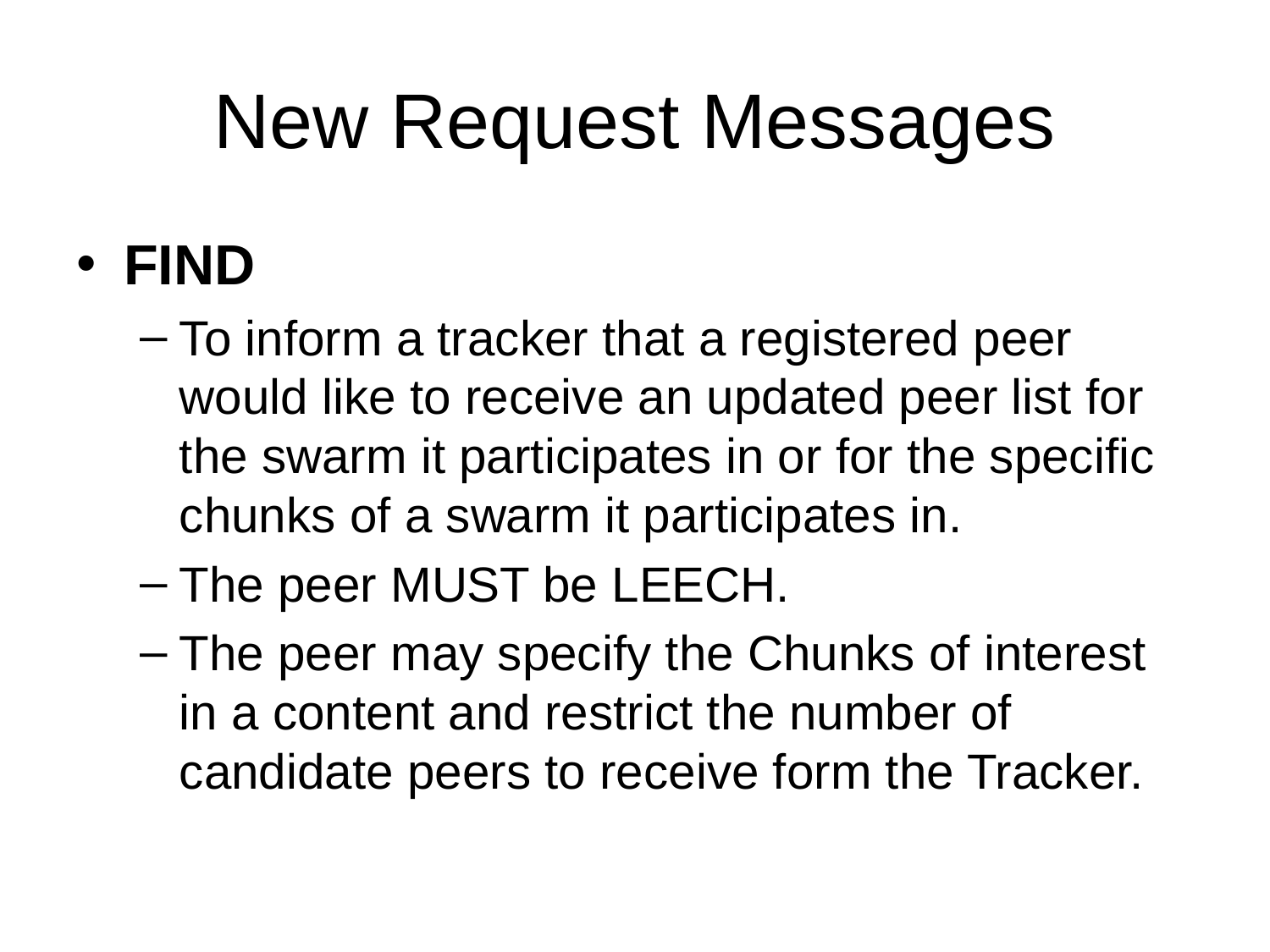

# New Request Messages
FIND
To inform a tracker that a registered peer would like to receive an updated peer list for the swarm it participates in or for the specific chunks of a swarm it participates in.
The peer MUST be LEECH.
The peer may specify the Chunks of interest in a content and restrict the number of candidate peers to receive form the Tracker.